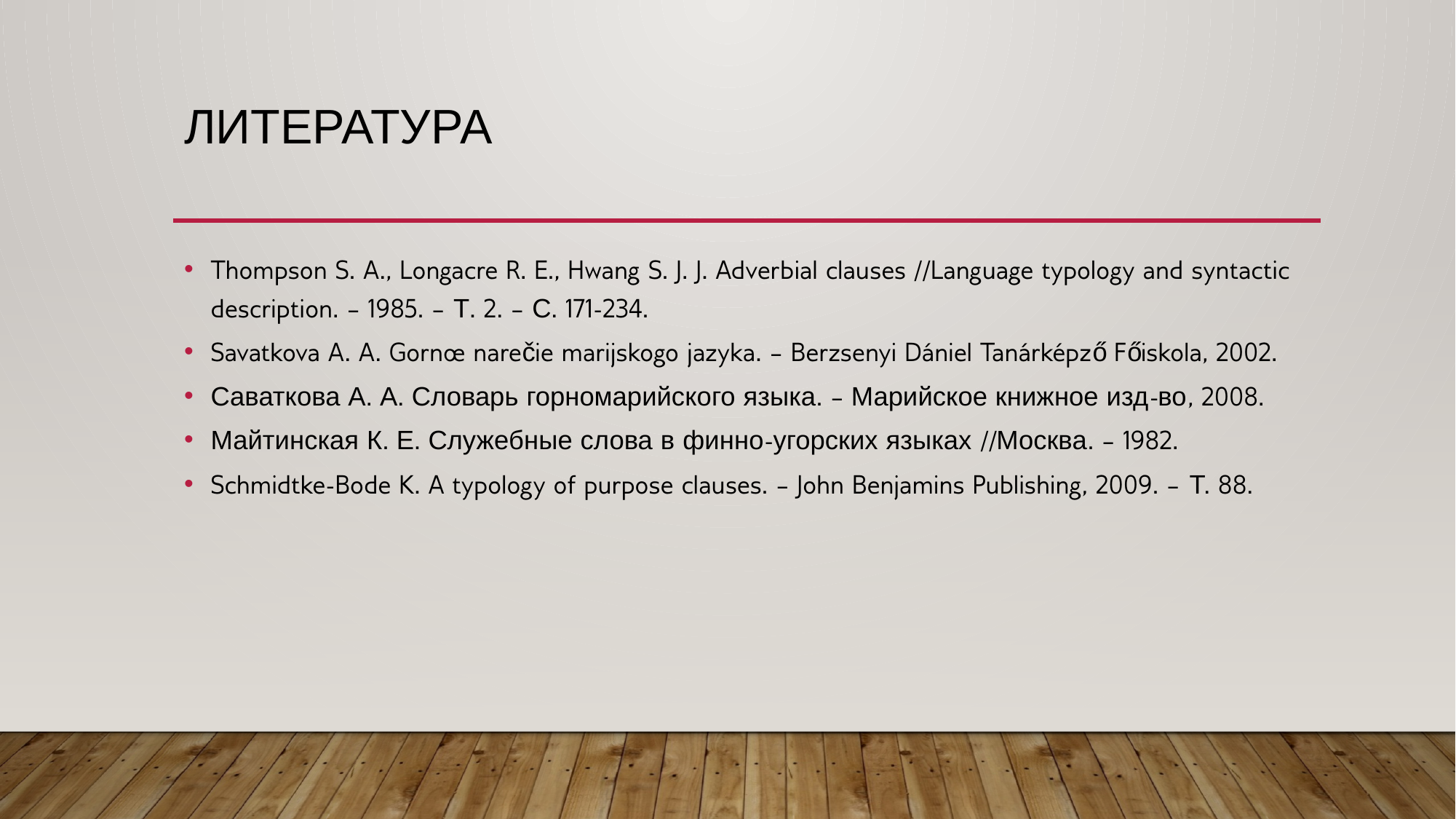

# литература
Thompson S. A., Longacre R. E., Hwang S. J. J. Adverbial clauses //Language typology and syntactic description. – 1985. – Т. 2. – С. 171-234.
Savatkova A. A. Gornoe narečie marijskogo jazyka. – Berzsenyi Dániel Tanárképző Főiskola, 2002.
Саваткова А. А. Словарь горномарийского языка. – Марийское книжное изд-во, 2008.
Майтинская К. Е. Служебные слова в финно-угорских языках //Москва. – 1982.
Schmidtke-Bode K. A typology of purpose clauses. – John Benjamins Publishing, 2009. – Т. 88.